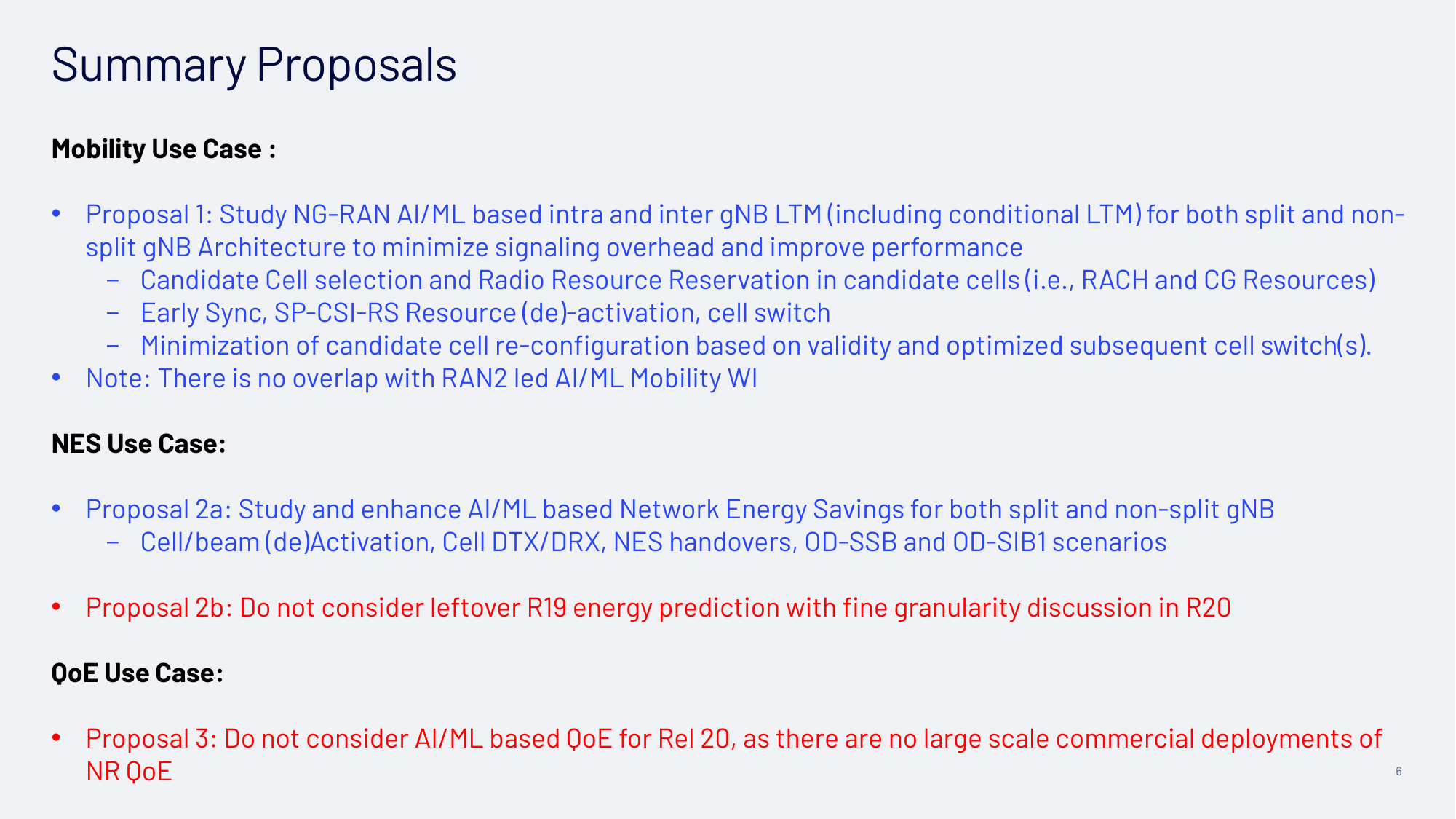

Summary Proposals

Mobility Use Case :

Proposal 1: Study NG-RAN AI/ML based intra and inter gNB LTM (including conditional LTM) for both split and non-split gNB Architecture to minimize signaling overhead and improve performance
Candidate Cell selection and Radio Resource Reservation in candidate cells (i.e., RACH and CG Resources)
Early Sync, SP-CSI-RS Resource (de)-activation, cell switch
Minimization of candidate cell re-configuration based on validity and optimized subsequent cell switch(s).
Note: There is no overlap with RAN2 led AI/ML Mobility WI

NES Use Case:

Proposal 2a: Study and enhance AI/ML based Network Energy Savings for both split and non-split gNB
Cell/beam (de)Activation, Cell DTX/DRX, NES handovers, OD-SSB and OD-SIB1 scenarios

Proposal 2b: Do not consider leftover R19 energy prediction with fine granularity discussion in R20

QoE Use Case:

Proposal 3: Do not consider AI/ML based QoE for Rel 20, as there are no large scale commercial deployments of NR QoE